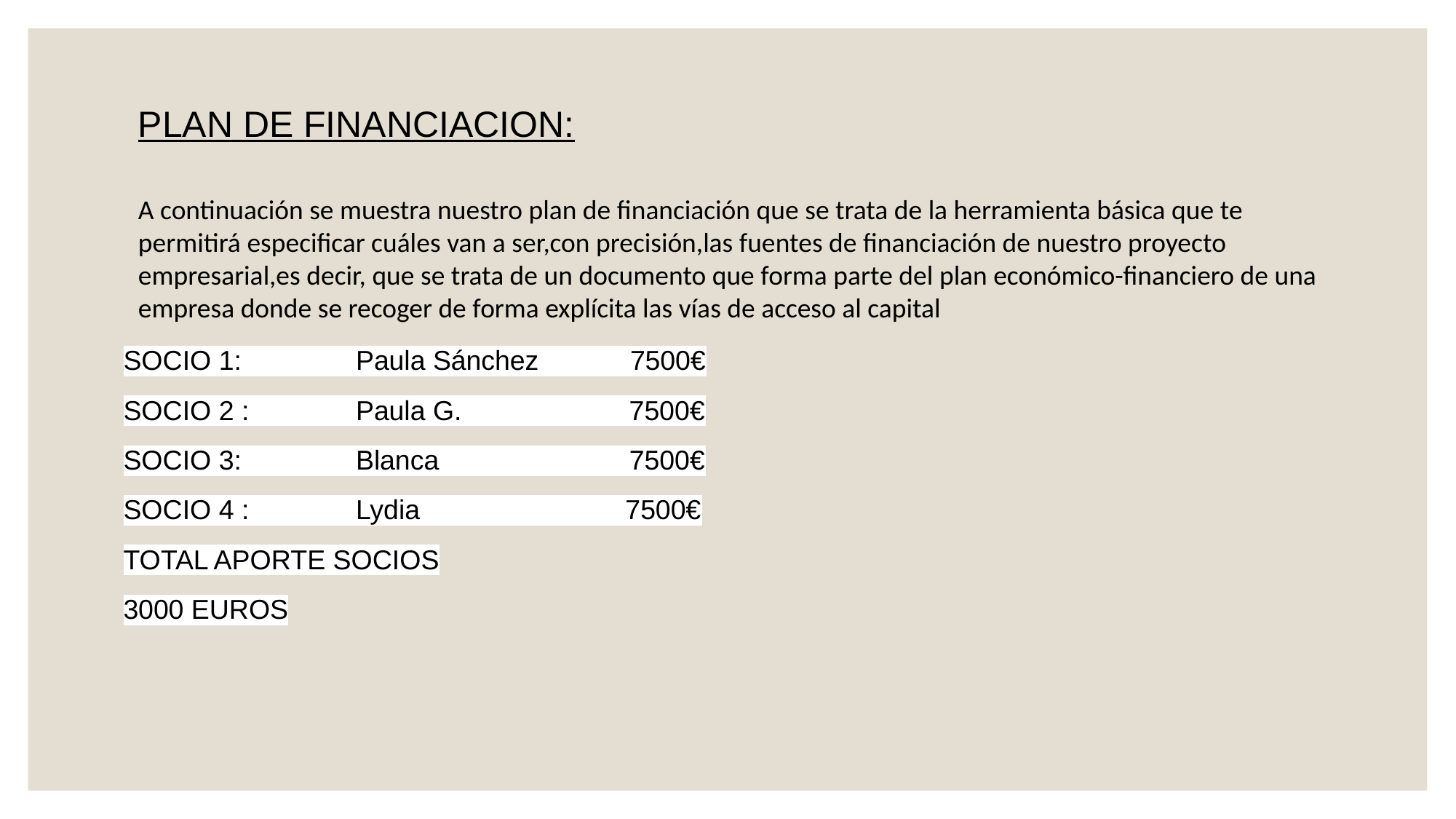

PLAN DE FINANCIACION:
A continuación se muestra nuestro plan de financiación que se trata de la herramienta básica que te permitirá especificar cuáles van a ser,con precisión,las fuentes de financiación de nuestro proyecto empresarial,es decir, que se trata de un documento que forma parte del plan económico-financiero de una empresa donde se recoger de forma explícita las vías de acceso al capital
SOCIO 1:               Paula Sánchez            7500€
SOCIO 2 :              Paula G.                      7500€
SOCIO 3:               Blanca                         7500€
SOCIO 4 :              Lydia                           7500€
TOTAL APORTE SOCIOS
3000 EUROS